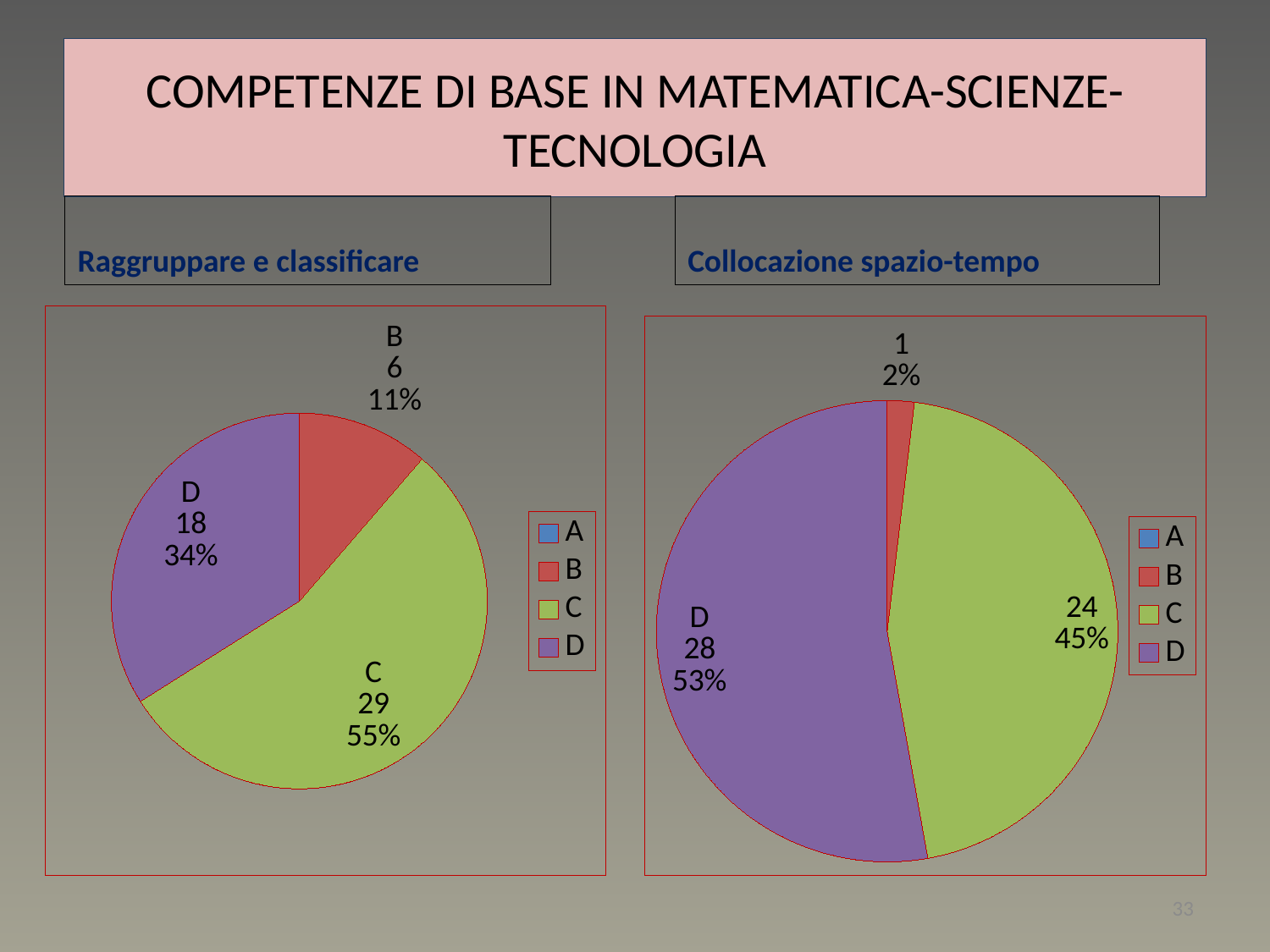

# COMPETENZE DI BASE IN MATEMATICA-SCIENZE-TECNOLOGIA
Raggruppare e classificare
Collocazione spazio-tempo

### Chart

| Category | Vendite |
|---|---|
| A | 0.0 |
| B | 6.0 |
| C | 29.0 |
| D | 18.0 |

### Chart

| Category | Vendite |
|---|---|
| A | 0.0 |
| B | 1.0 |
| C | 24.0 |
| D | 28.0 |
33